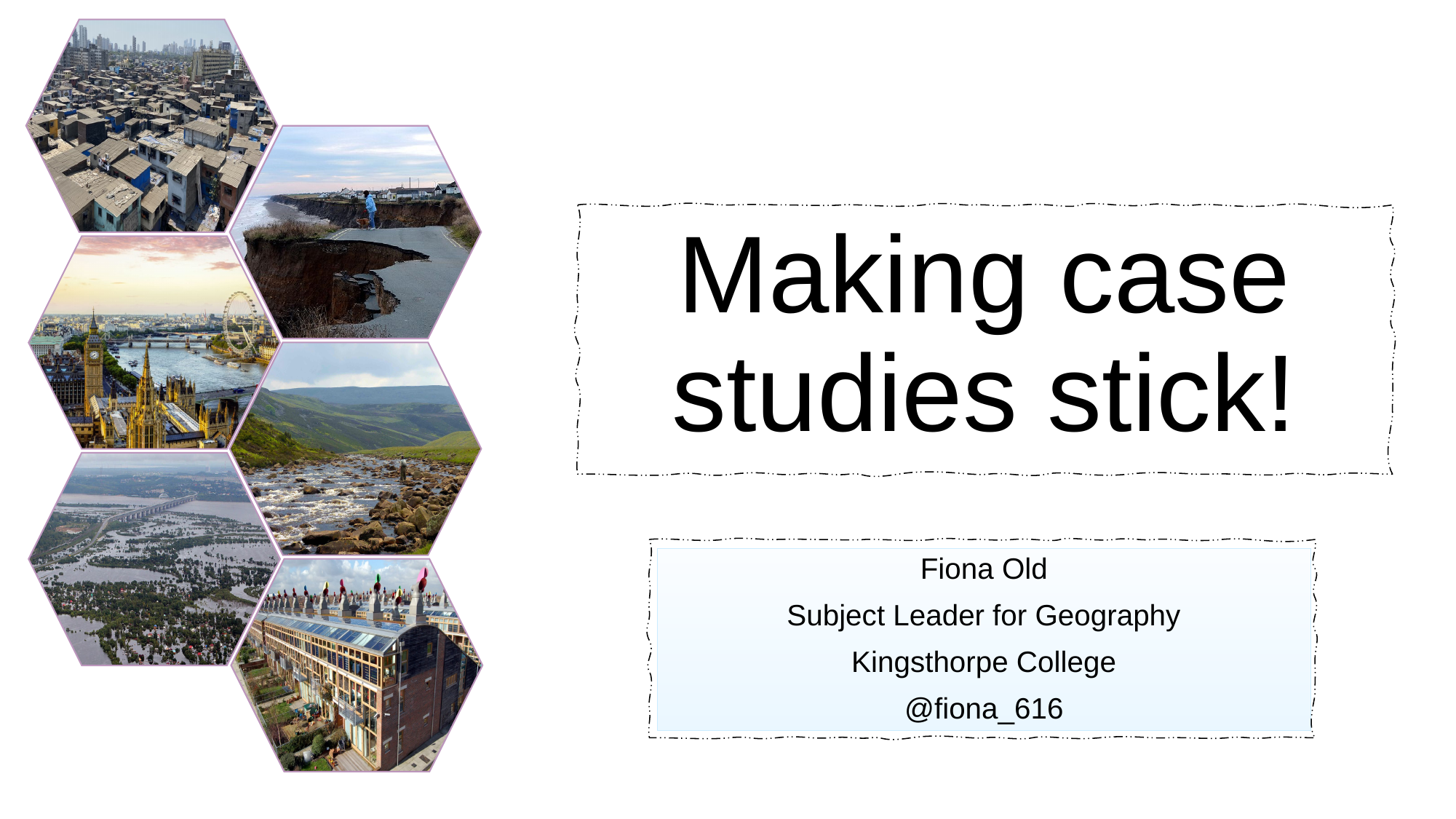

# Making case studies stick!

Fiona Old
Subject Leader for Geography
Kingsthorpe College
@fiona_616